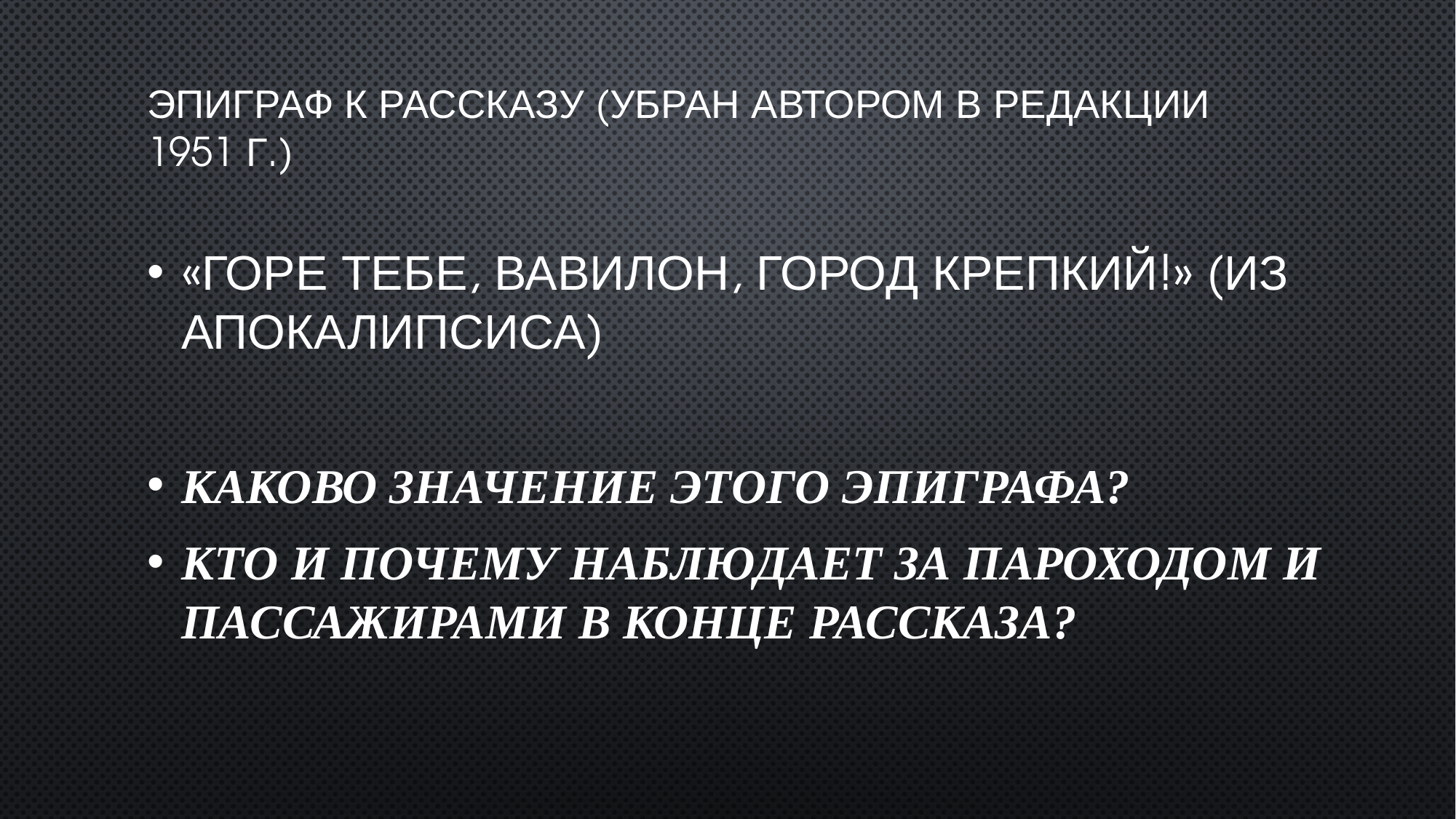

# Эпиграф к рассказу (убран автором в редакции 1951 г.)
«Горе тебе, Вавилон, город крепкий!» (из Апокалипсиса)

Каково значение этого эпиграфа?
Кто и почему наблюдает за пароходом и пассажирами в конце рассказа?